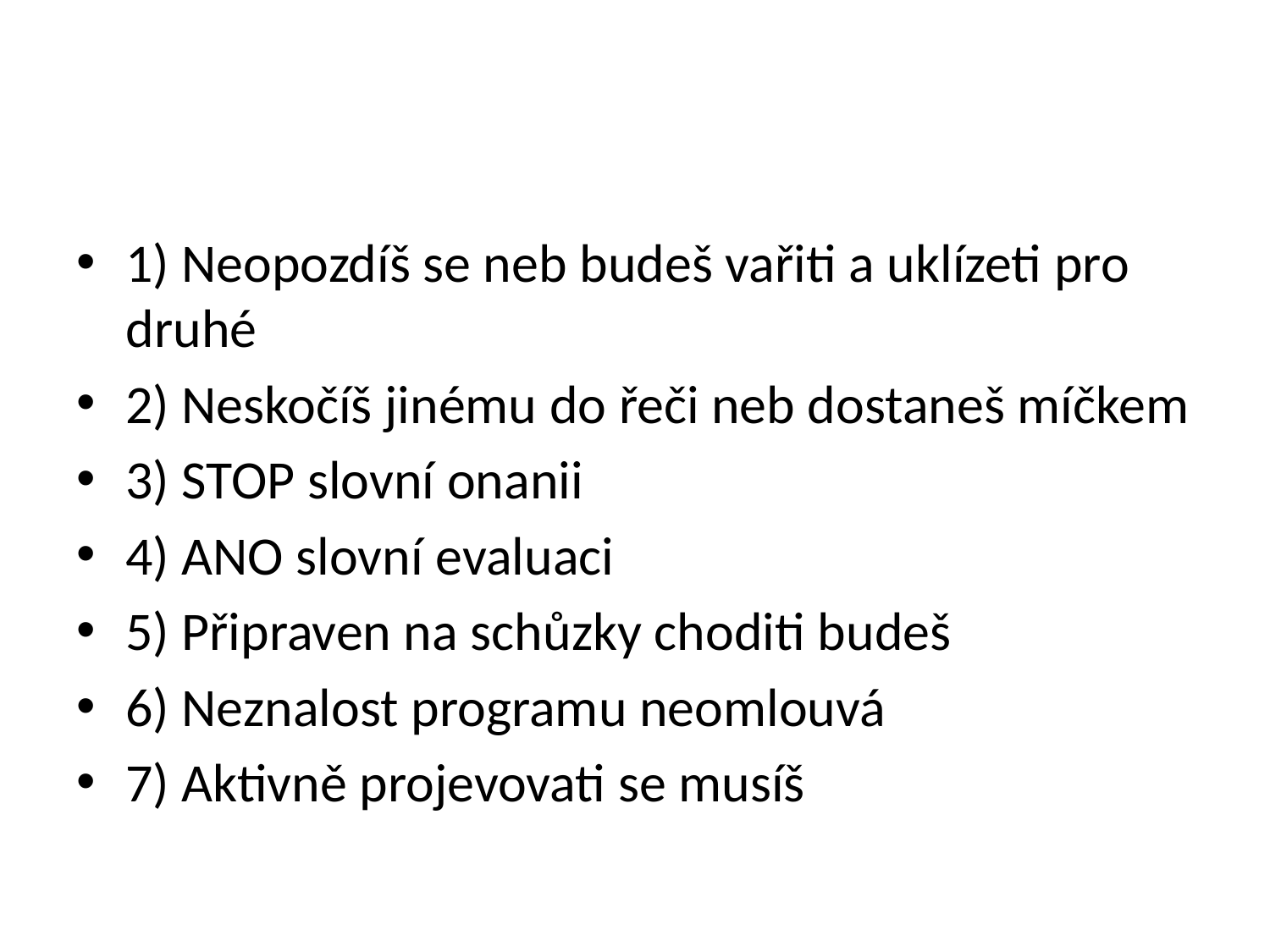

#
1) Neopozdíš se neb budeš vařiti a uklízeti pro druhé
2) Neskočíš jinému do řeči neb dostaneš míčkem
3) STOP slovní onanii
4) ANO slovní evaluaci
5) Připraven na schůzky choditi budeš
6) Neznalost programu neomlouvá
7) Aktivně projevovati se musíš